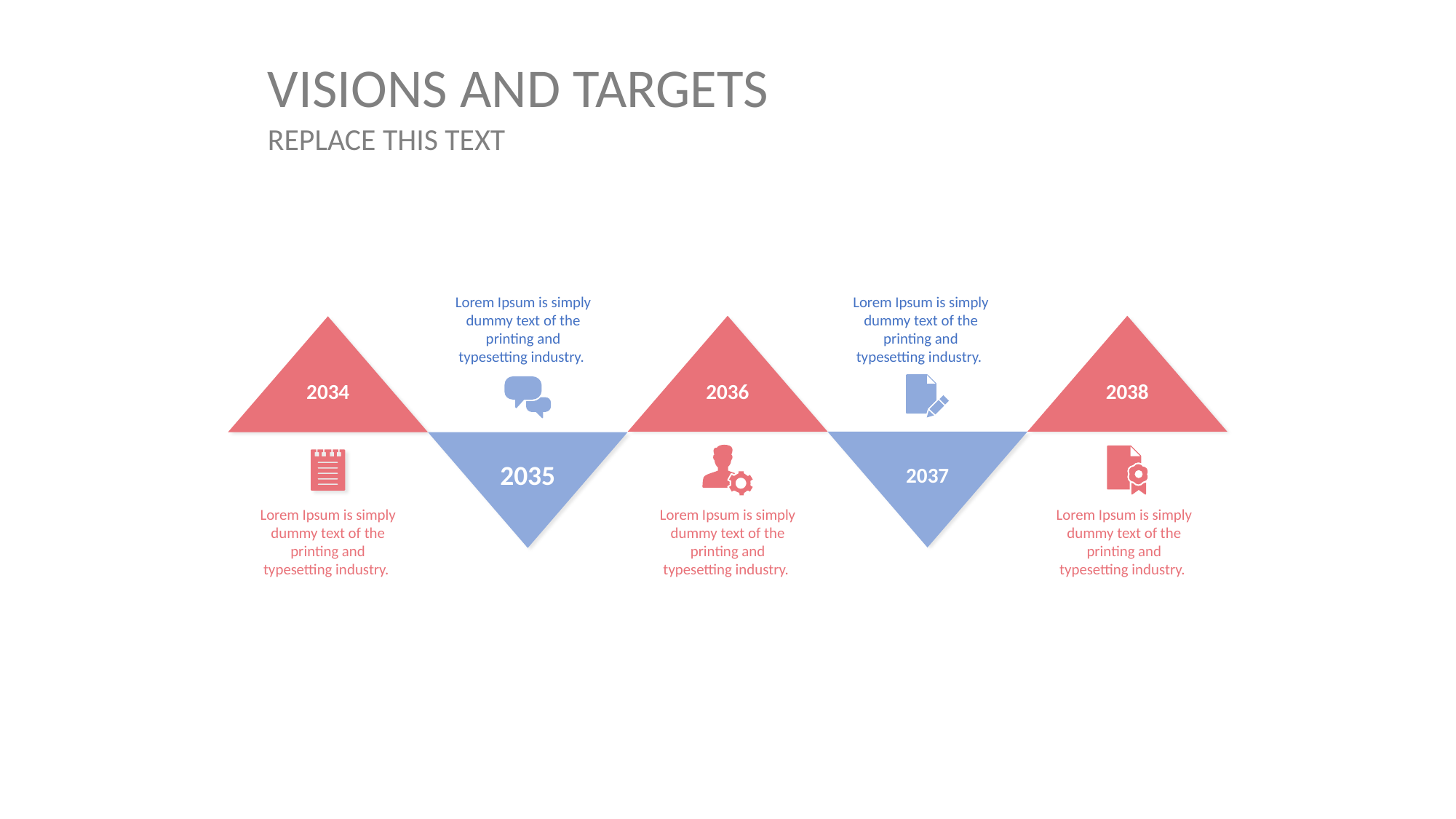

VISIONS AND TARGETS
# Lorem ipsum
Replace This Text
REPLACE THIS TEXT
Lorem Ipsum is simply dummy text of the printing and typesetting industry.
Lorem Ipsum is simply dummy text of the printing and typesetting industry.

2034
2036
2038

2035
2037
Lorem Ipsum is simply dummy text of the printing and typesetting industry.
Lorem Ipsum is simply dummy text of the printing and typesetting industry.
Lorem Ipsum is simply dummy text of the printing and typesetting industry.
7 I
COMPANY NAME
PRESENTER NAME